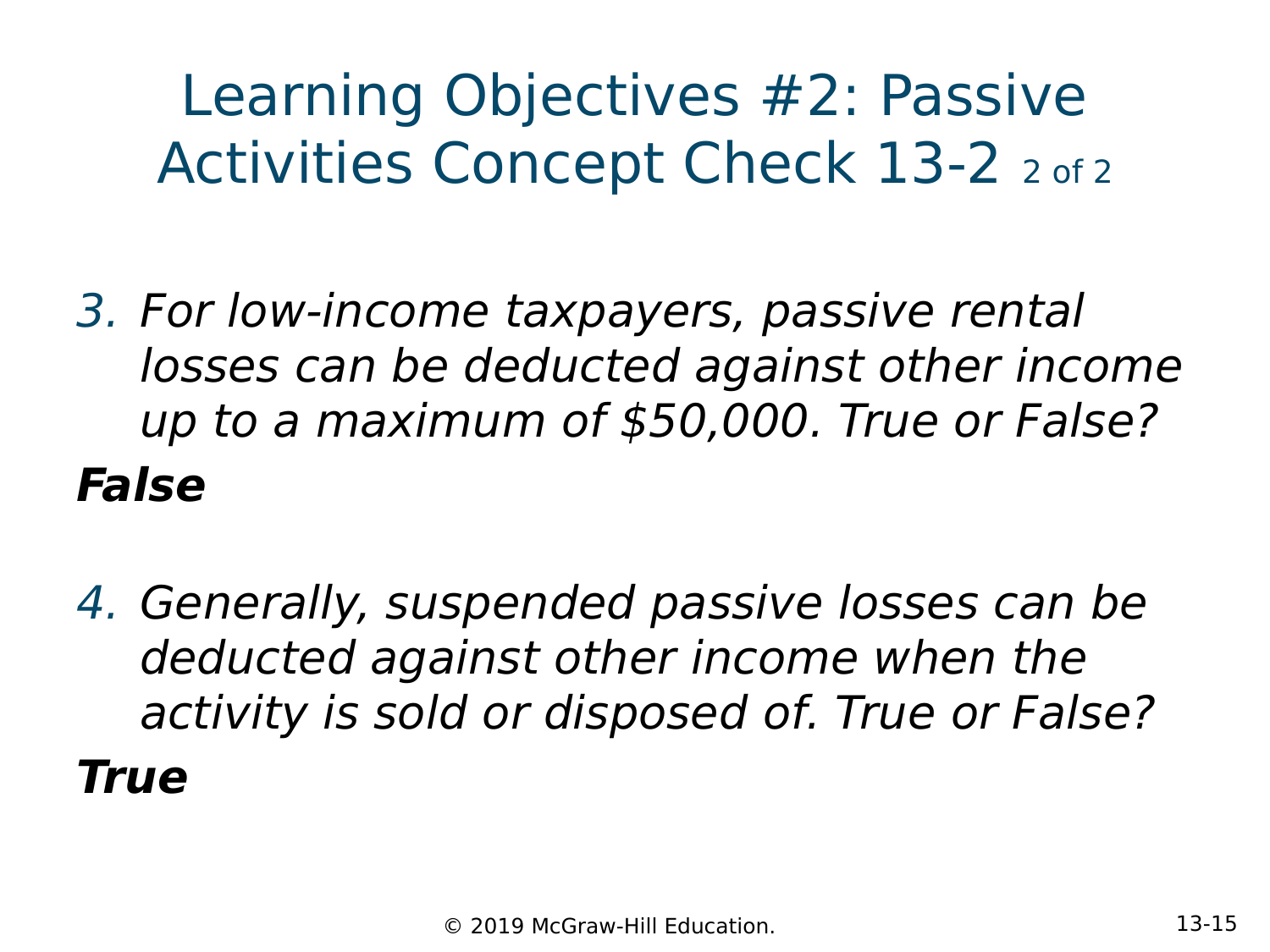

# Learning Objectives #2: Passive Activities Concept Check 13-2 2 of 2
For low-income taxpayers, passive rental losses can be deducted against other income up to a maximum of $50,000. True or False?
False
Generally, suspended passive losses can be deducted against other income when the activity is sold or disposed of. True or False?
True